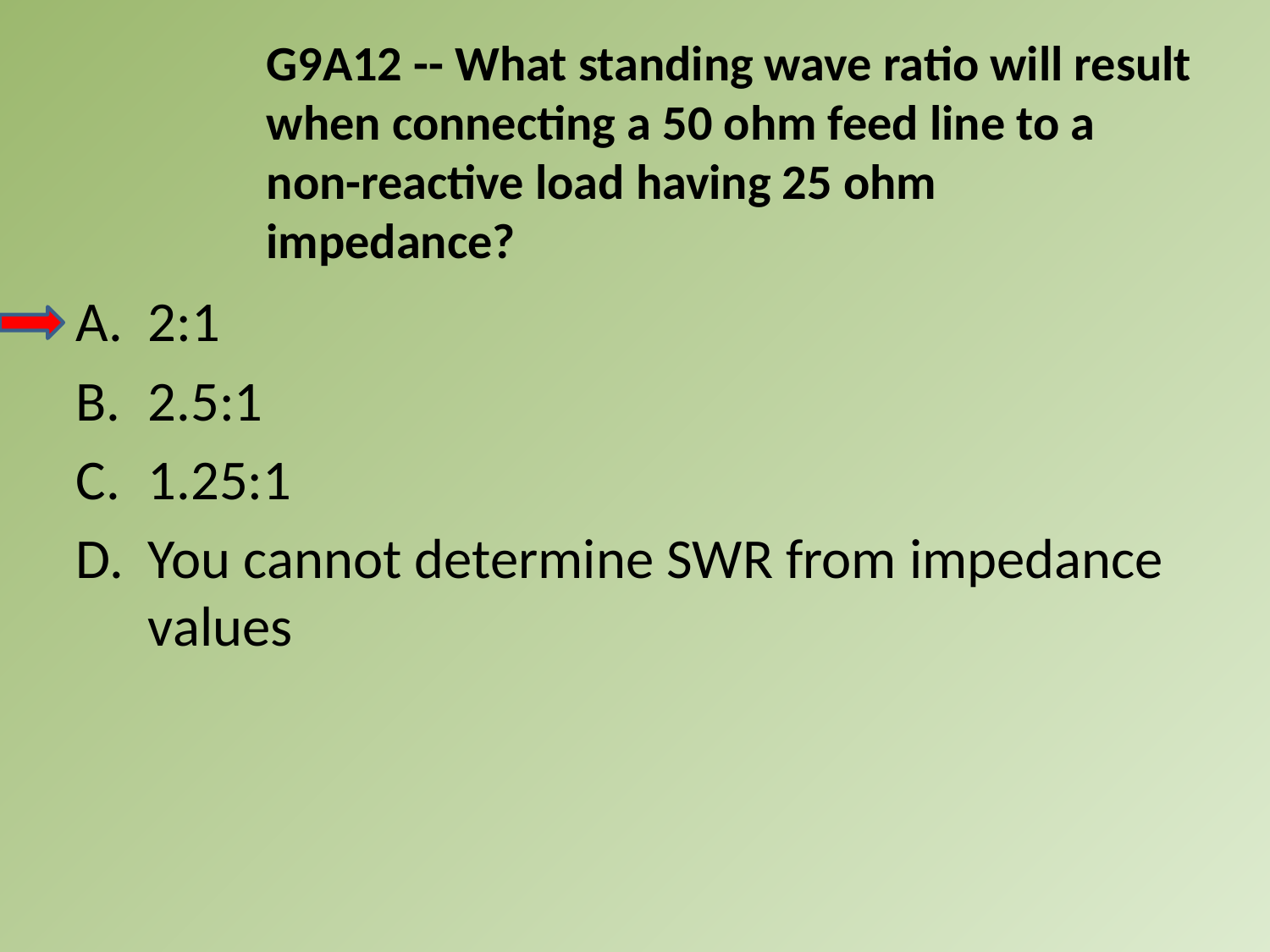

G9A12 -- What standing wave ratio will result when connecting a 50 ohm feed line to a non-reactive load having 25 ohm impedance?
A.	2:1
B.	2.5:1
C.	1.25:1
D.	You cannot determine SWR from impedance values